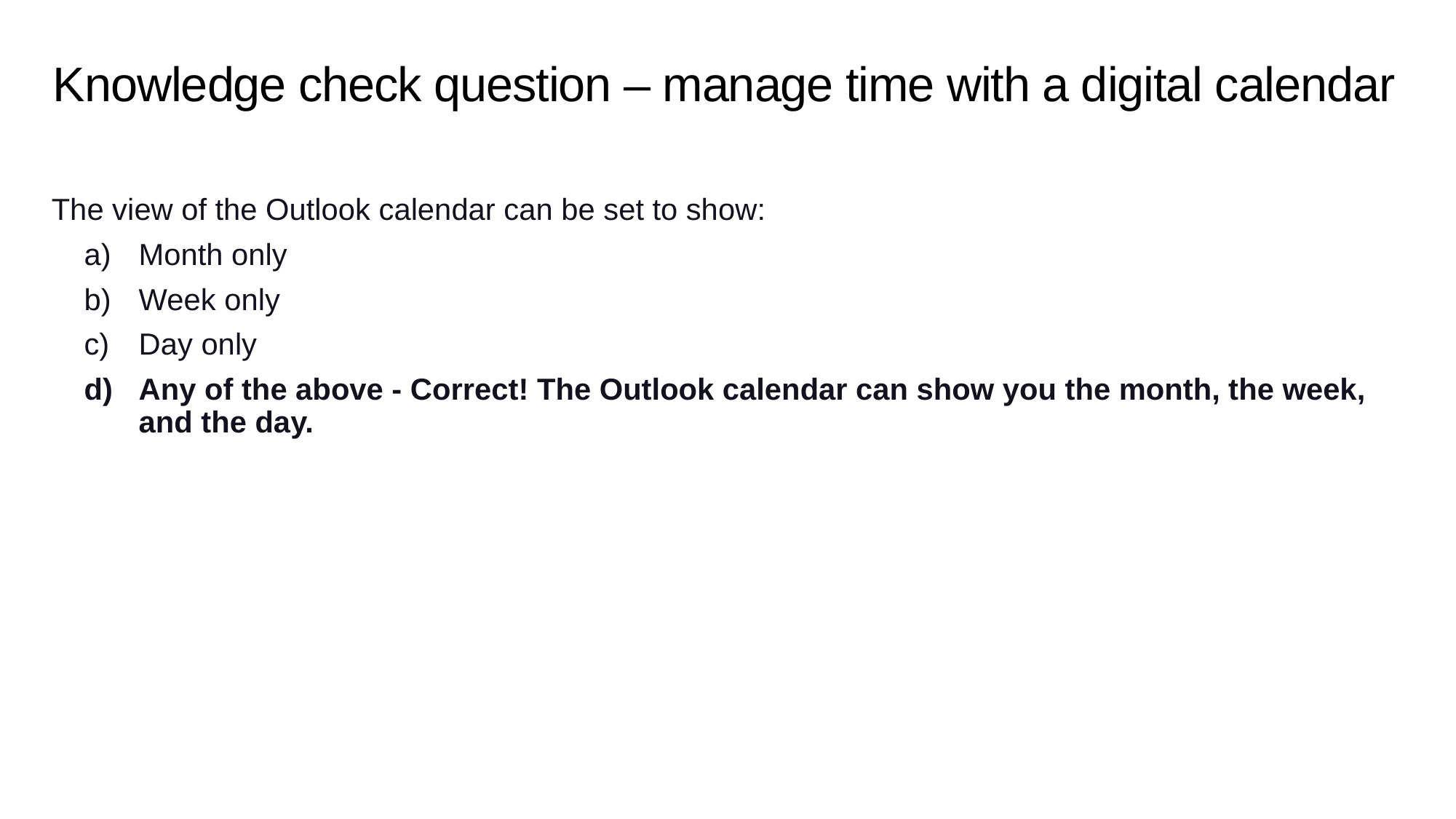

# Knowledge check question – manage time with a digital calendar
The view of the Outlook calendar can be set to show:
Month only
Week only
Day only
Any of the above - Correct! The Outlook calendar can show you the month, the week, and the day.